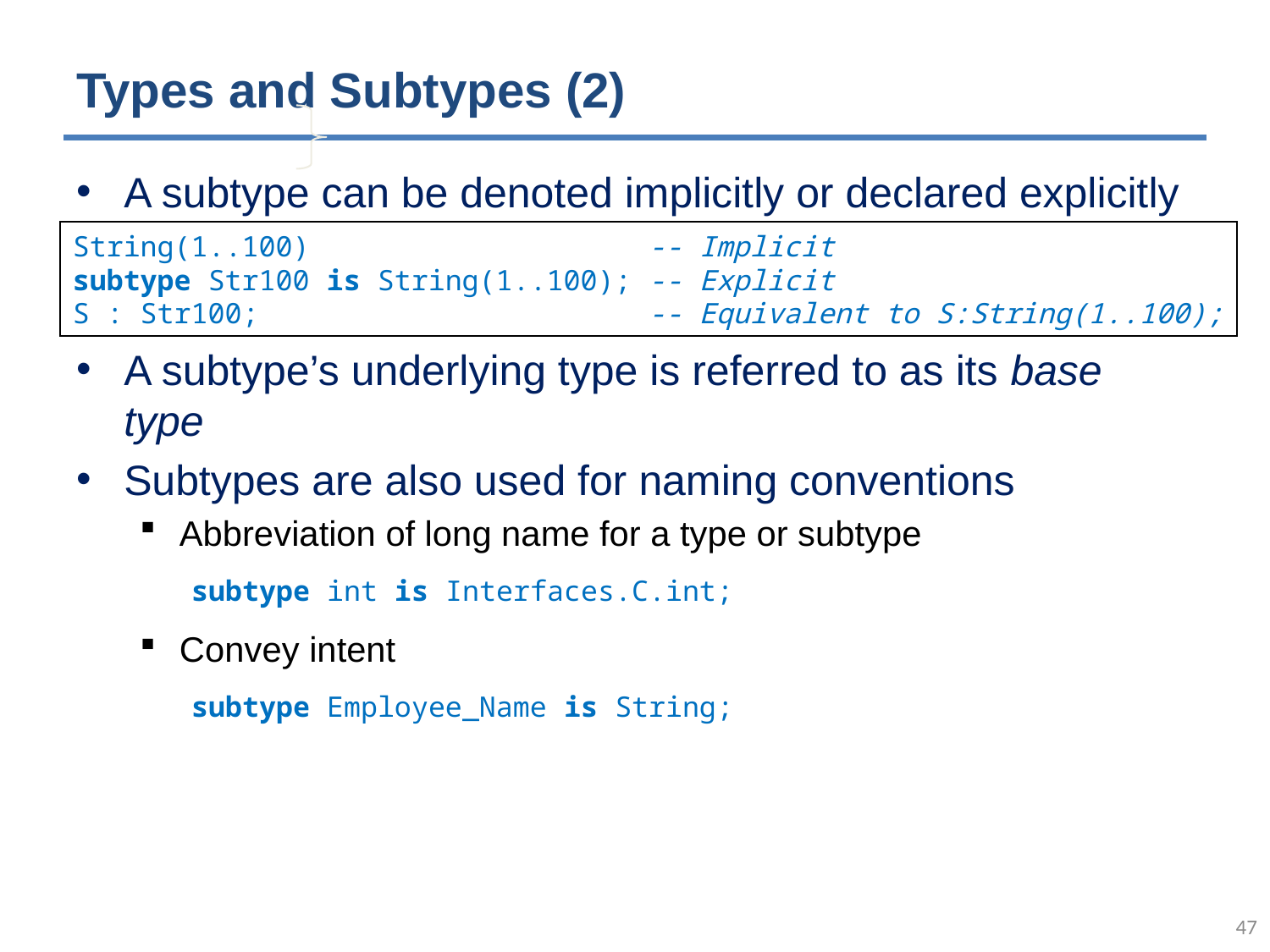

# Types and Subtypes (2)

A subtype can be denoted implicitly or declared explicitly

A subtype’s underlying type is referred to as its base type
Subtypes are also used for naming conventions
Abbreviation of long name for a type or subtype

Convey intent

String(1..100)                    -- Implicit
subtype Str100 is String(1..100); -- Explicit
S : Str100;                       -- Equivalent to S:String(1..100);
subtype int is Interfaces.C.int;
subtype Employee_Name is String;
47